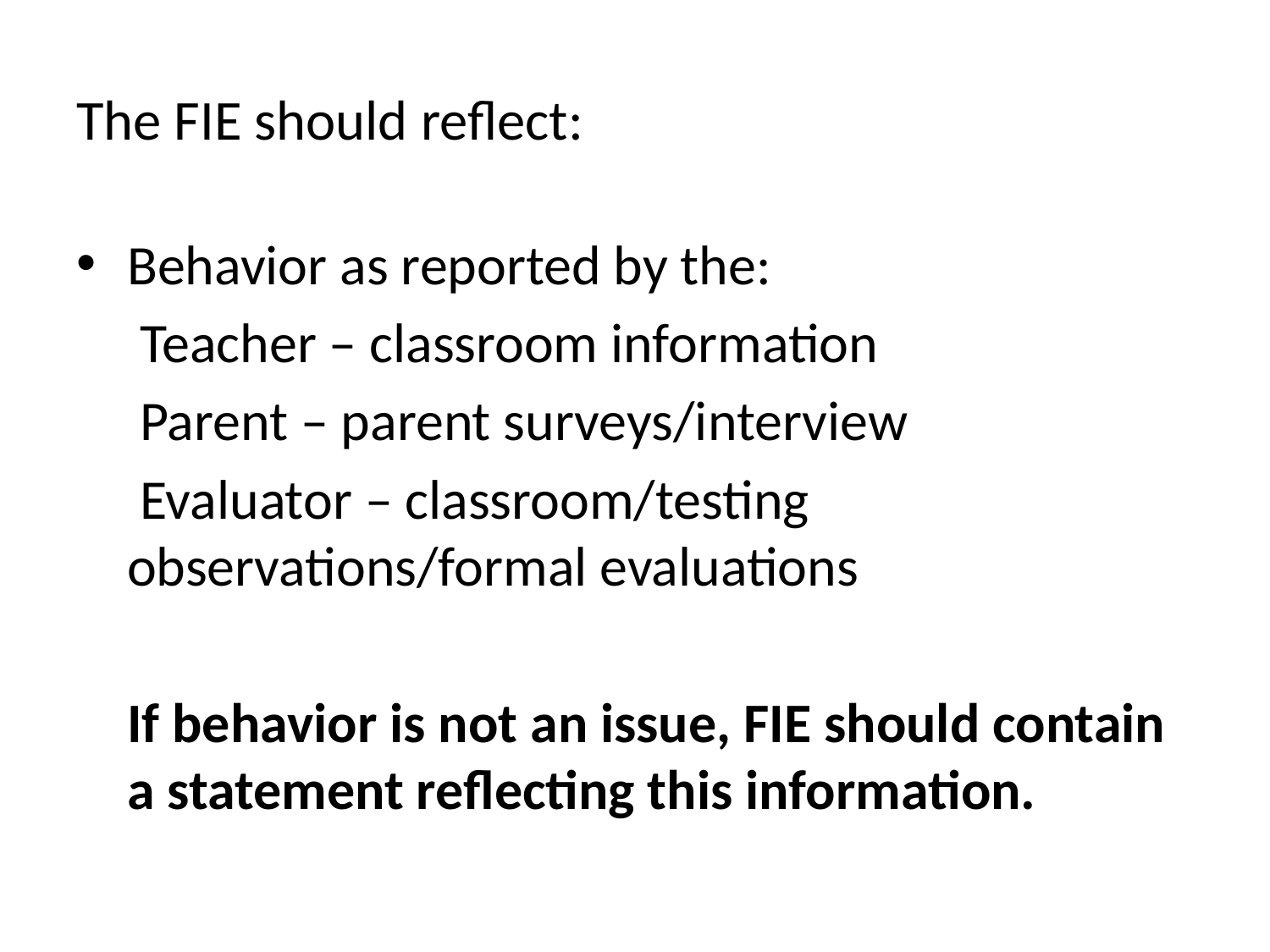

# The FIE should reflect:
Behavior as reported by the:
		 Teacher – classroom information
		 Parent – parent surveys/interview
		 Evaluator – classroom/testing 					  observations/formal evaluations

	If behavior is not an issue, FIE should contain a statement reflecting this information.